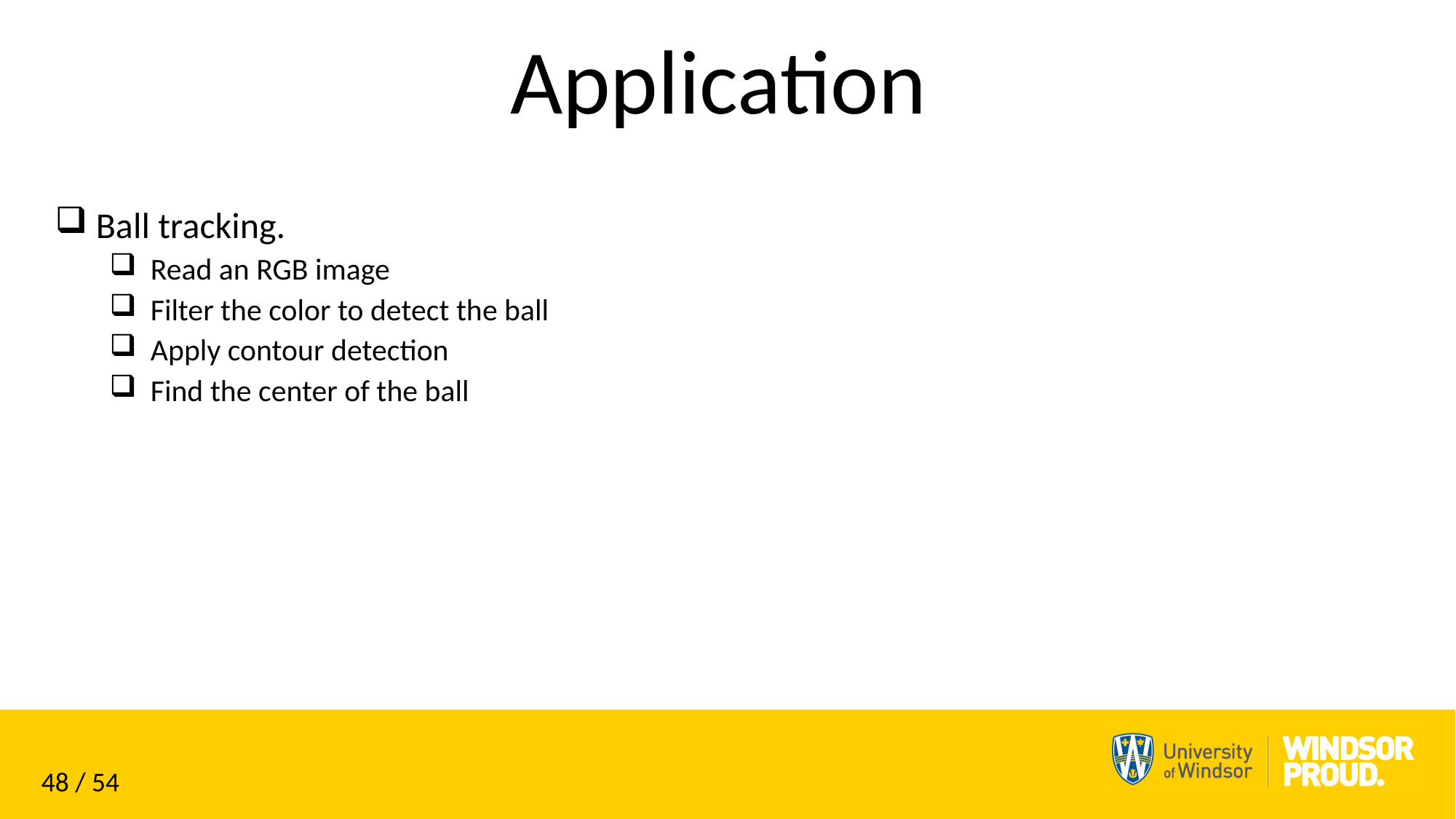

# Application

Ball tracking.
Read an RGB image
Filter the color to detect the ball
Apply contour detection
Find the center of the ball
48